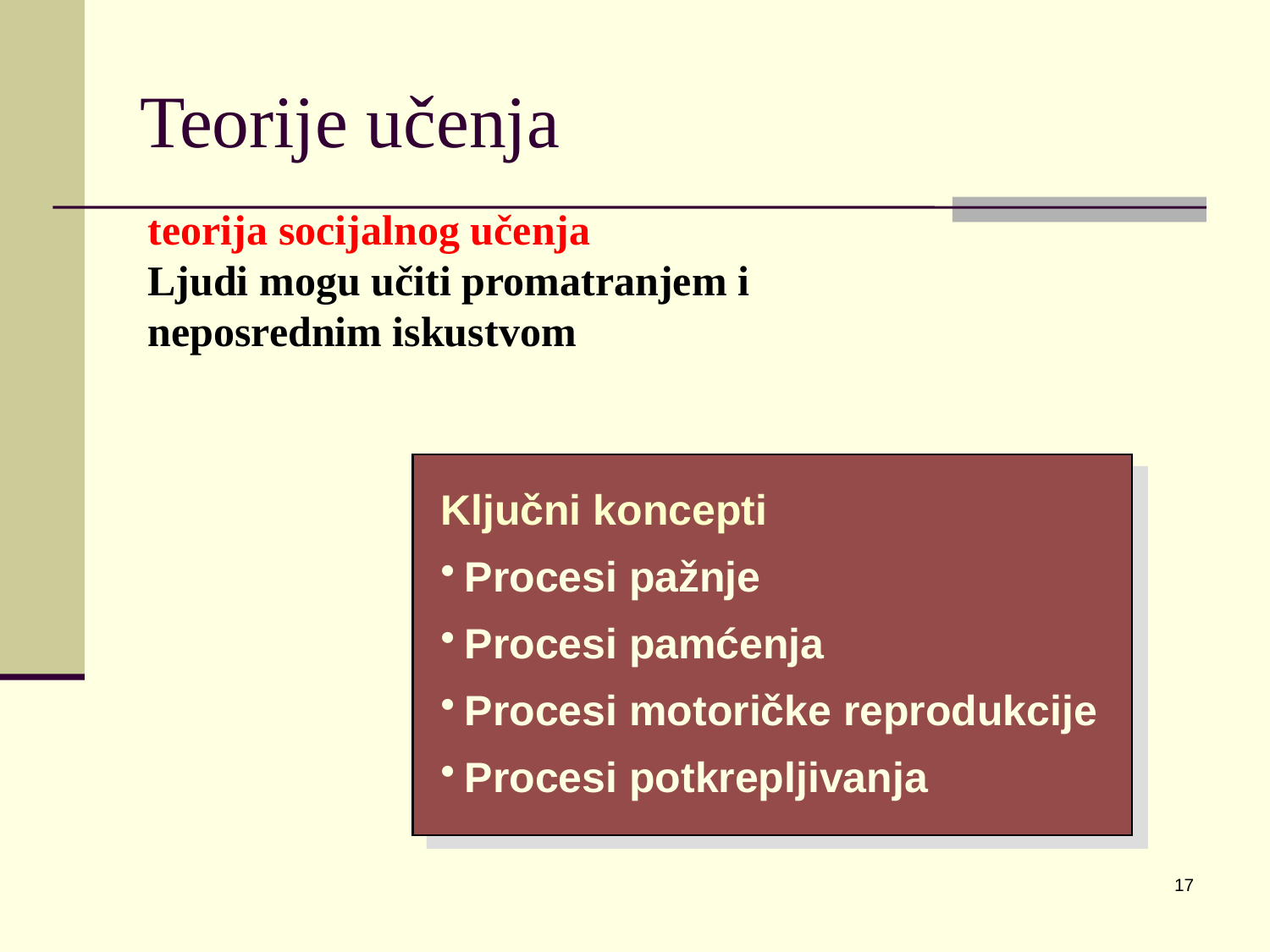

# Teorije učenja
teorija socijalnog učenja
Ljudi mogu učiti promatranjem i neposrednim iskustvom
Ključni koncepti
Procesi pažnje
Procesi pamćenja
Procesi motoričke reprodukcije
Procesi potkrepljivanja
17